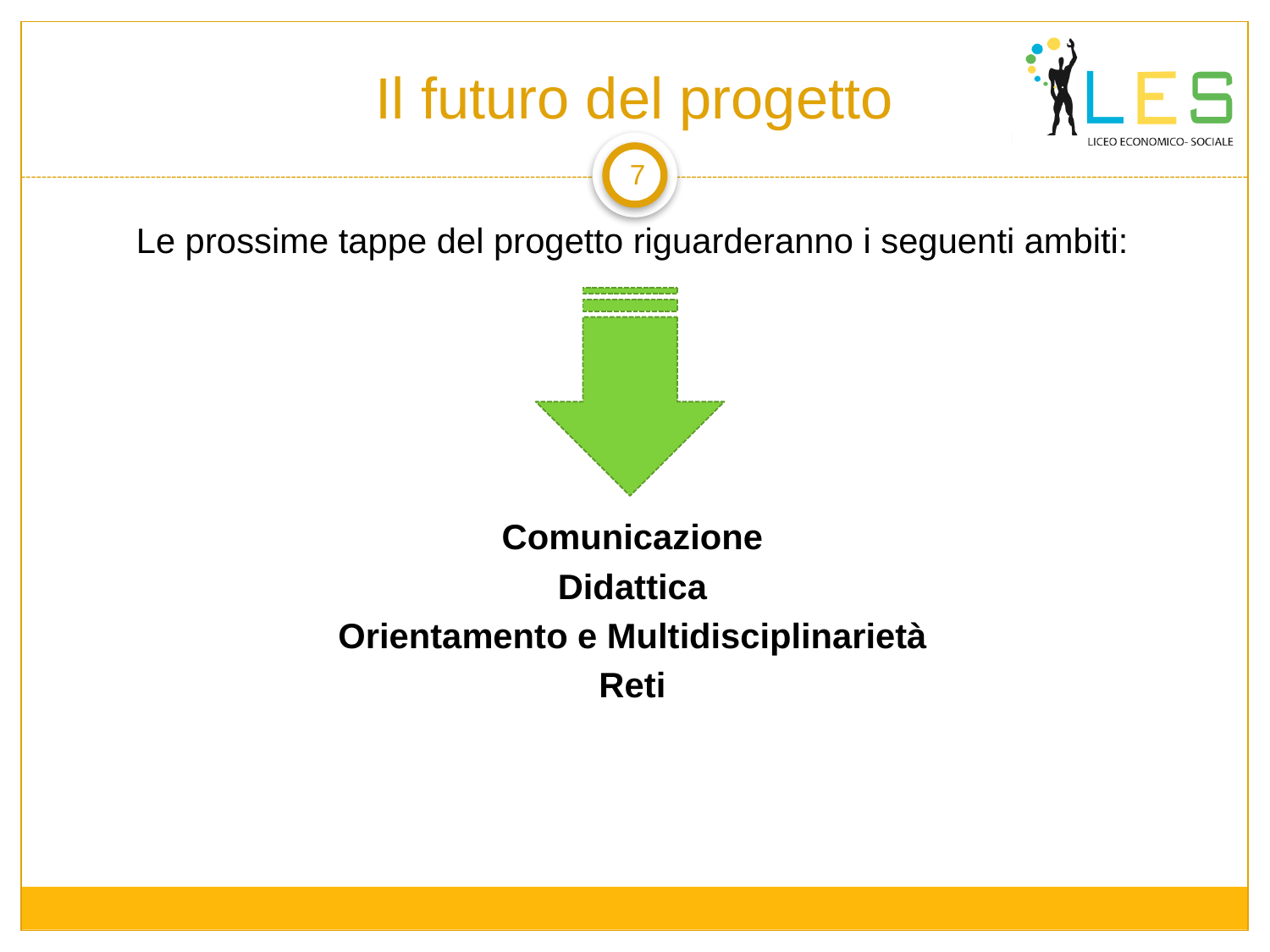

# Il futuro del progetto
7
Le prossime tappe del progetto riguarderanno i seguenti ambiti:

Comunicazione
Didattica
Orientamento e Multidisciplinarietà
Reti